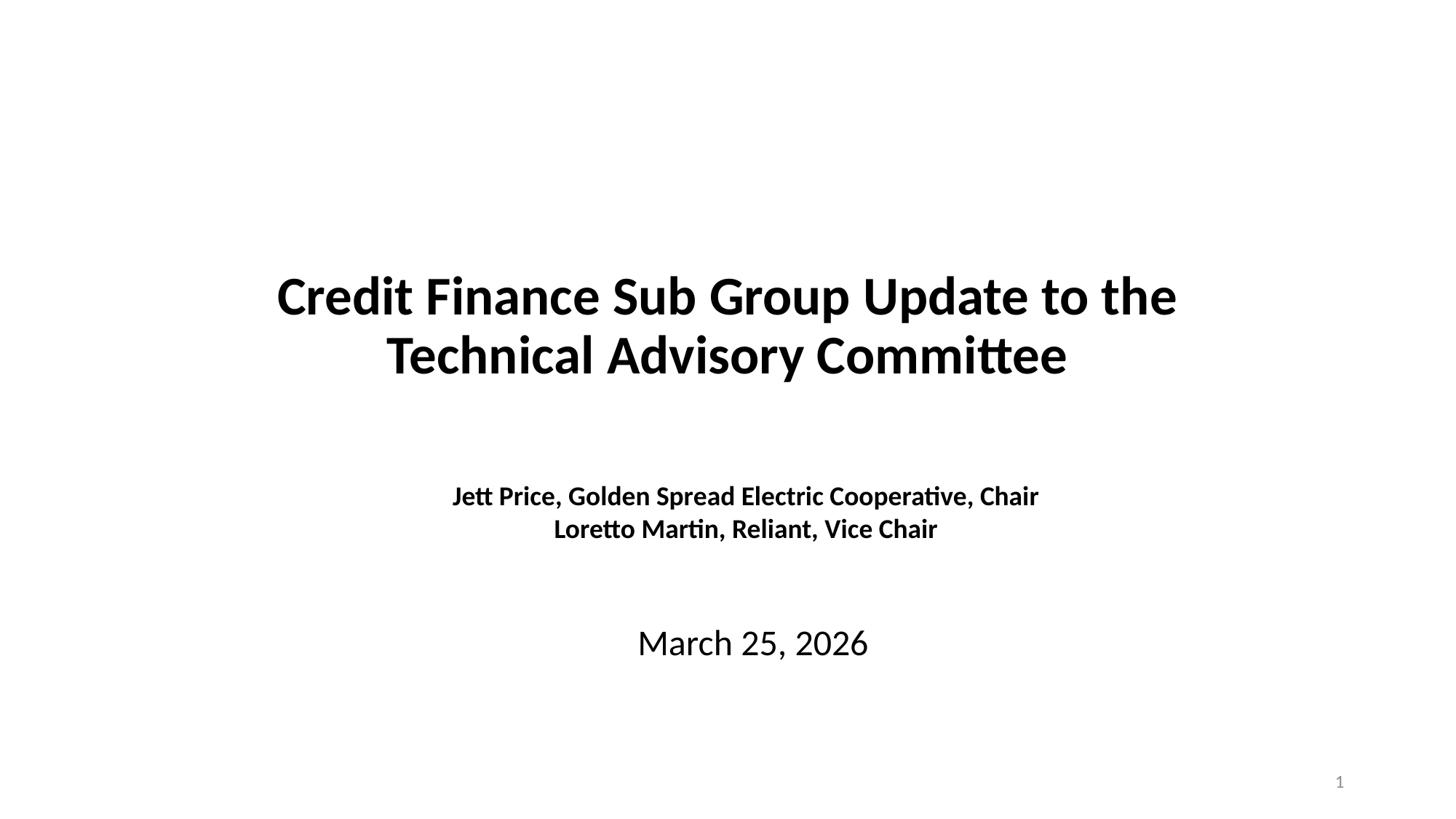

# Credit Finance Sub Group Update to the Technical Advisory Committee
 Jett Price, Golden Spread Electric Cooperative, Chair
 Loretto Martin, Reliant, Vice Chair
March 25, 2026
1